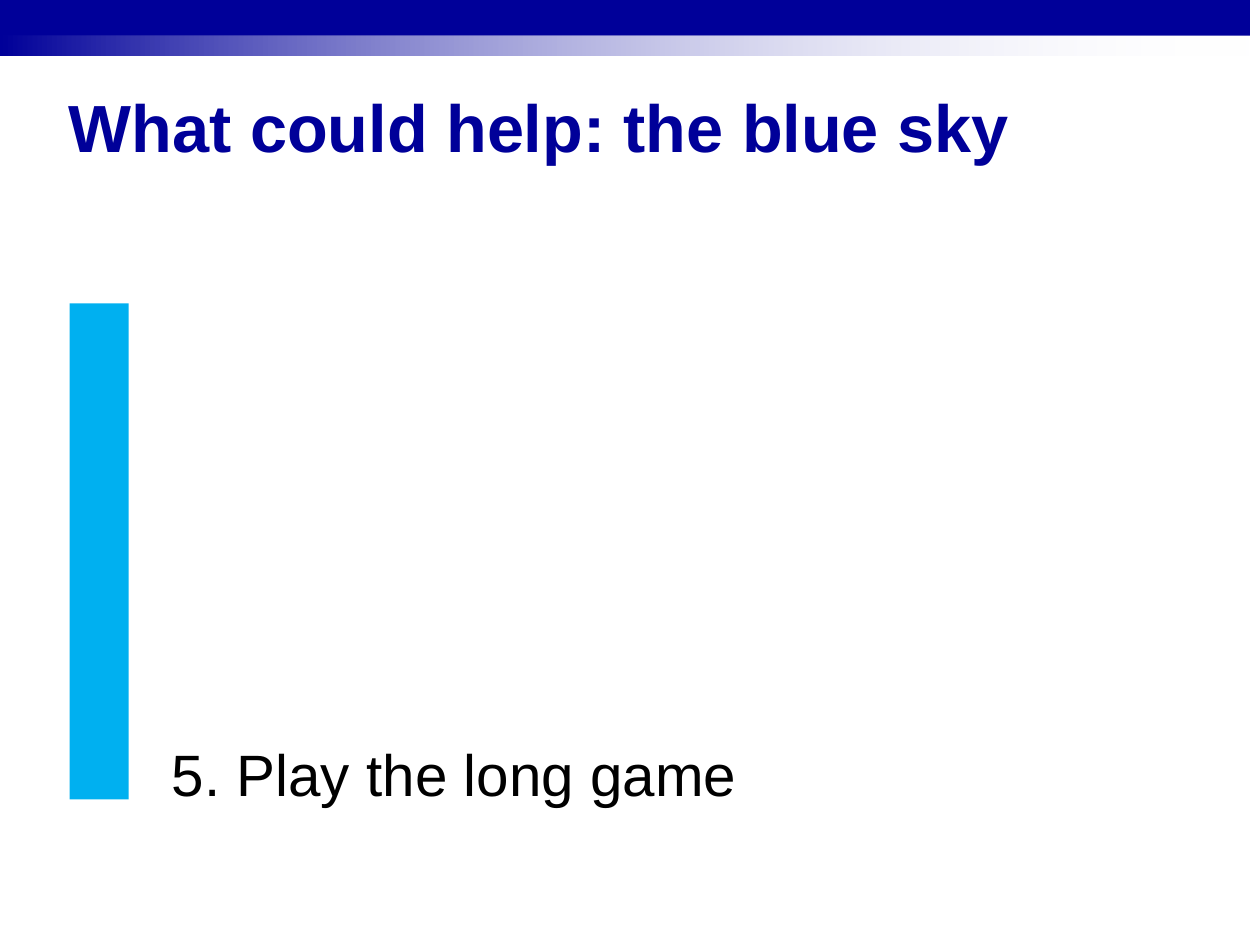

# What could help: the blue sky

5. Play the long game